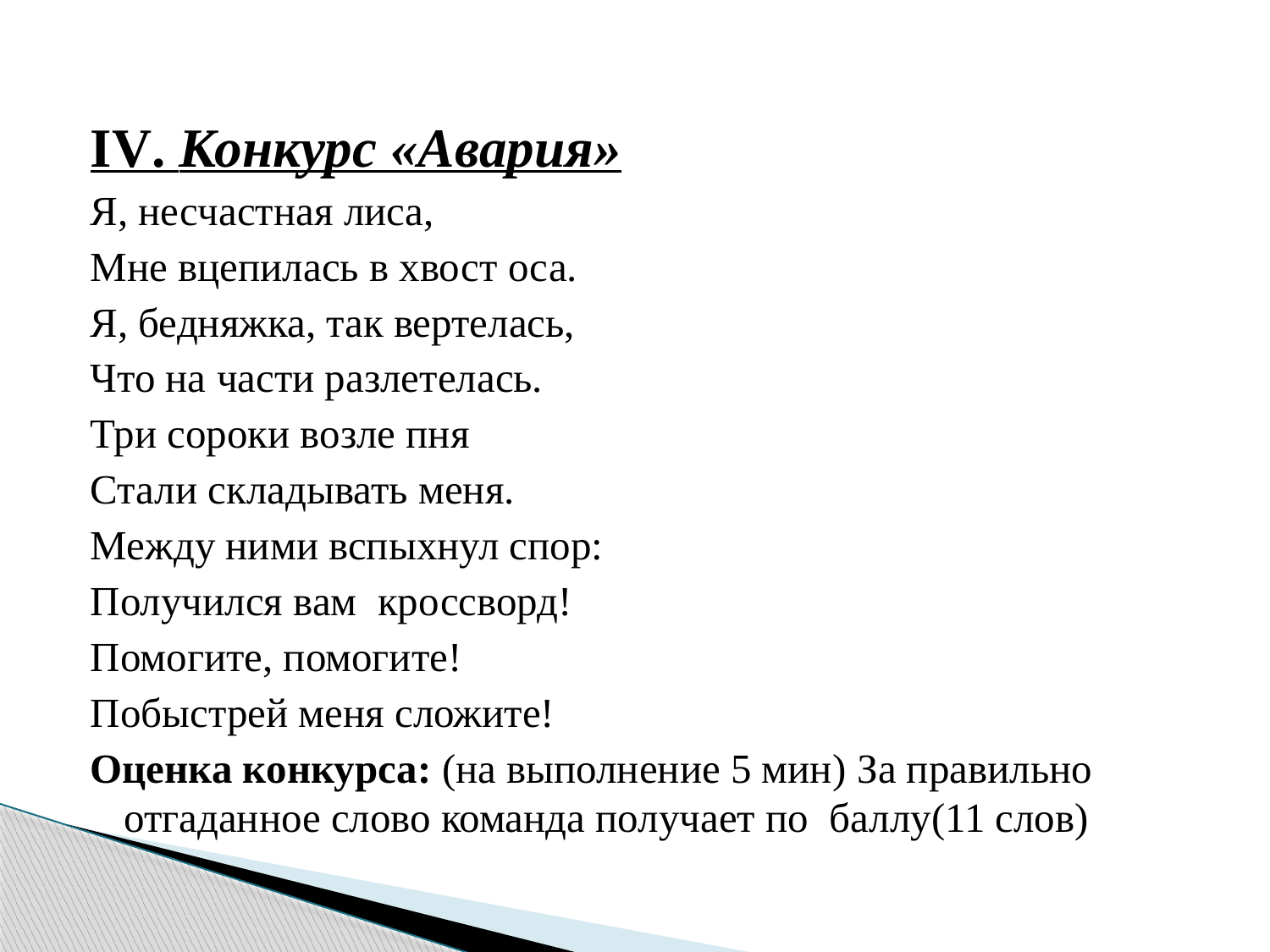

#

IV. Конкурс «Авария»
Я, несчастная лиса,
Мне вцепилась в хвост оса.
Я, бедняжка, так вертелась,
Что на части разлетелась.
Три сороки возле пня
Стали складывать меня.
Между ними вспыхнул спор:
Получился вам  кроссворд!
Помогите, помогите!
Побыстрей меня сложите!
Оценка конкурса: (на выполнение 5 мин) За правильно отгаданное слово команда получает по  баллу(11 слов)